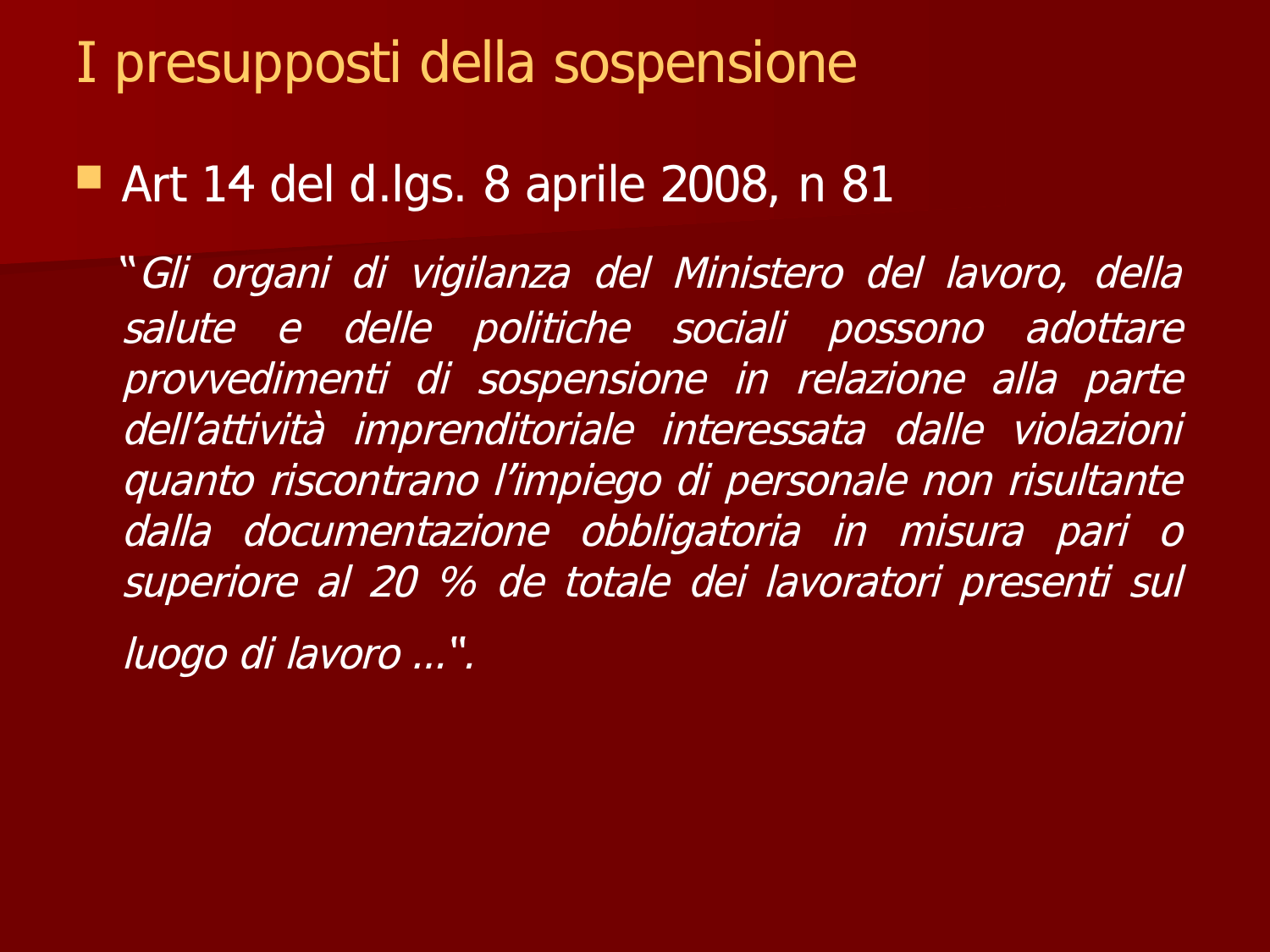

# I presupposti della sospensione
Art 14 del d.lgs. 8 aprile 2008, n 81
	“Gli organi di vigilanza del Ministero del lavoro, della salute e delle politiche sociali possono adottare provvedimenti di sospensione in relazione alla parte dell’attività imprenditoriale interessata dalle violazioni quanto riscontrano l’impiego di personale non risultante dalla documentazione obbligatoria in misura pari o superiore al 20 % de totale dei lavoratori presenti sul luogo di lavoro …“.